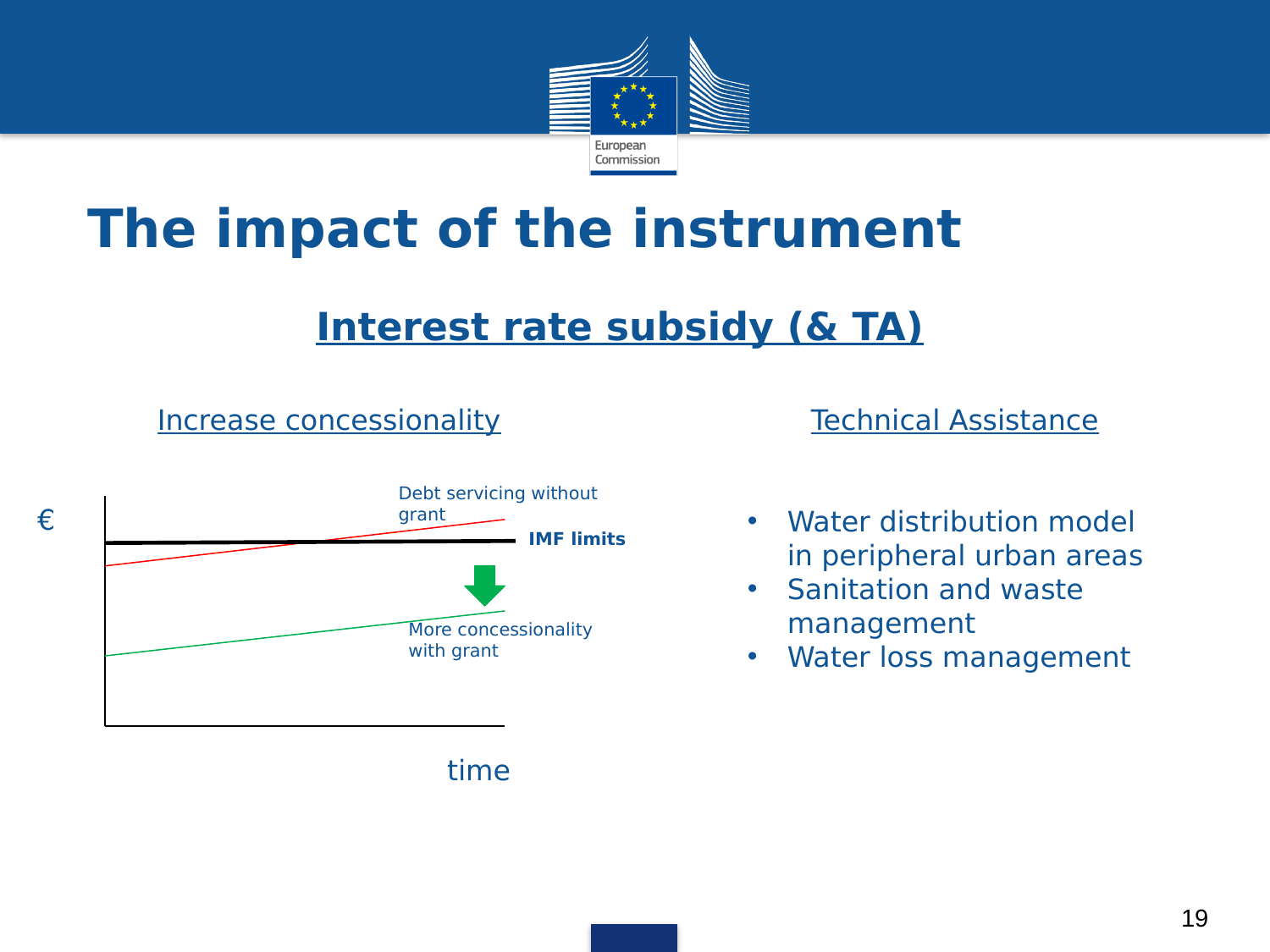

# The impact of the instrument
Interest rate subsidy (& TA)

Increase concessionality
Technical Assistance

Water distribution model in peripheral urban areas
Sanitation and waste management
Water loss management
Debt servicing without grant
€
IMF limits

More concessionality with grant
time
19